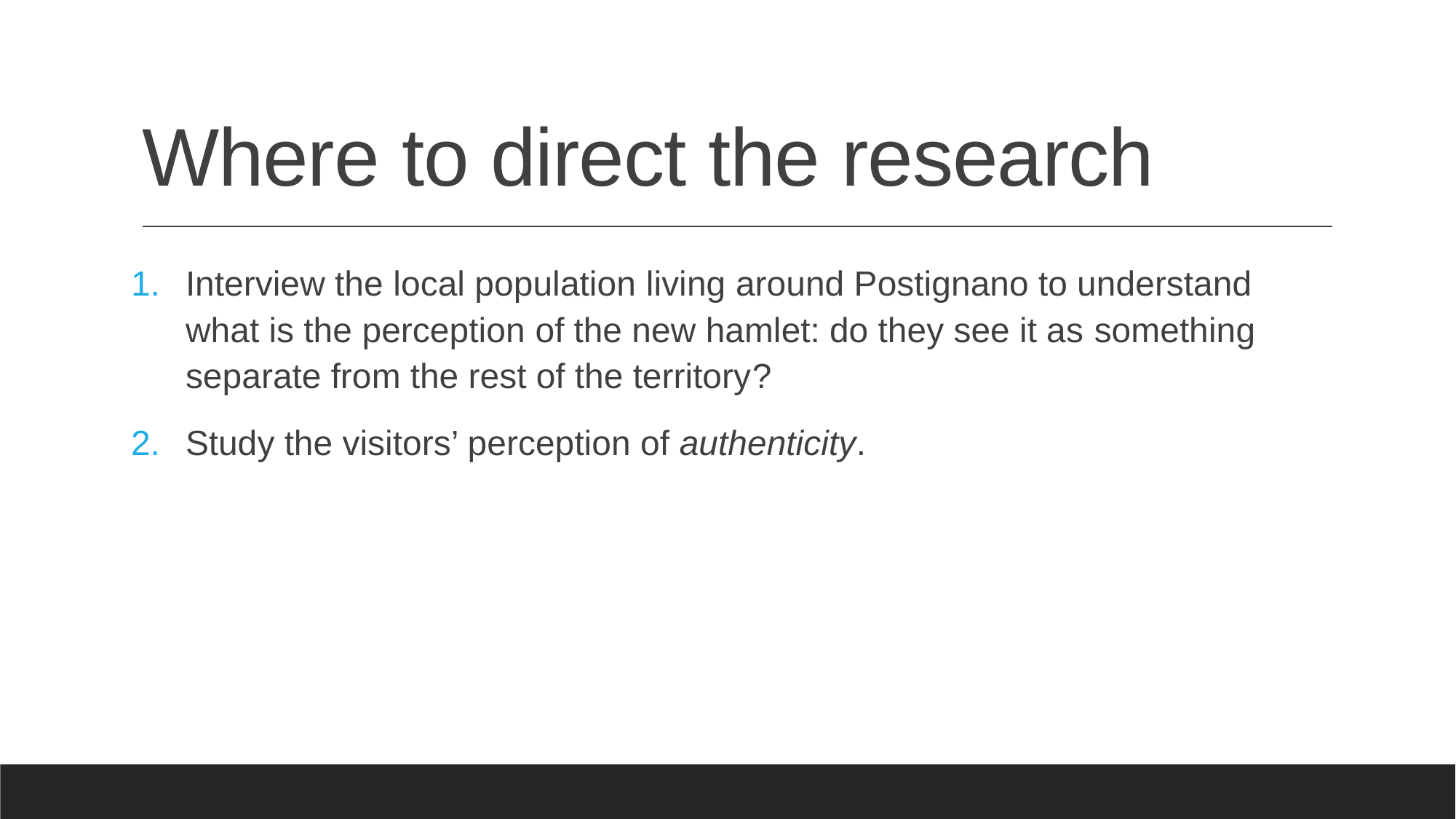

# Where to direct the research
Interview the local population living around Postignano to understand what is the perception of the new hamlet: do they see it as something separate from the rest of the territory?
Study the visitors’ perception of authenticity.